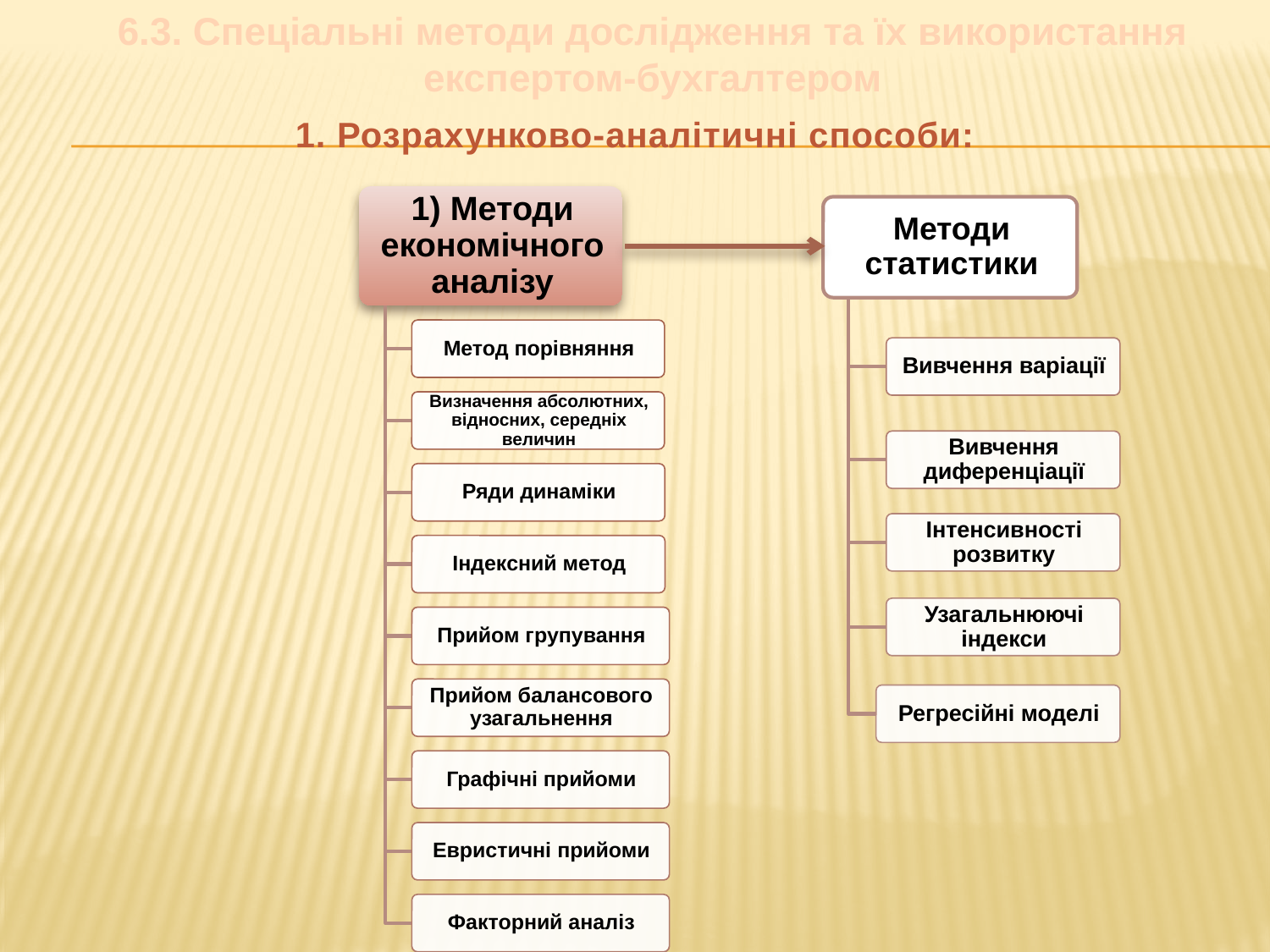

6.3. Спеціальні методи дослідження та їх використання експертом-бухгалтером
1. Розрахунково-аналітичні способи:
1) Методи економічного аналізу
Метод порівняння
Визначення абсолютних, відносних, середніх величин
Ряди динаміки
Індексний метод
Прийом групування
Прийом балансового узагальнення
Графічні прийоми
Евристичні прийоми
Факторний аналіз
Методи статистики
Вивчення варіації
Вивчення диференціації
Інтенсивності розвитку
Узагальнюючі індекси
Регресійні моделі